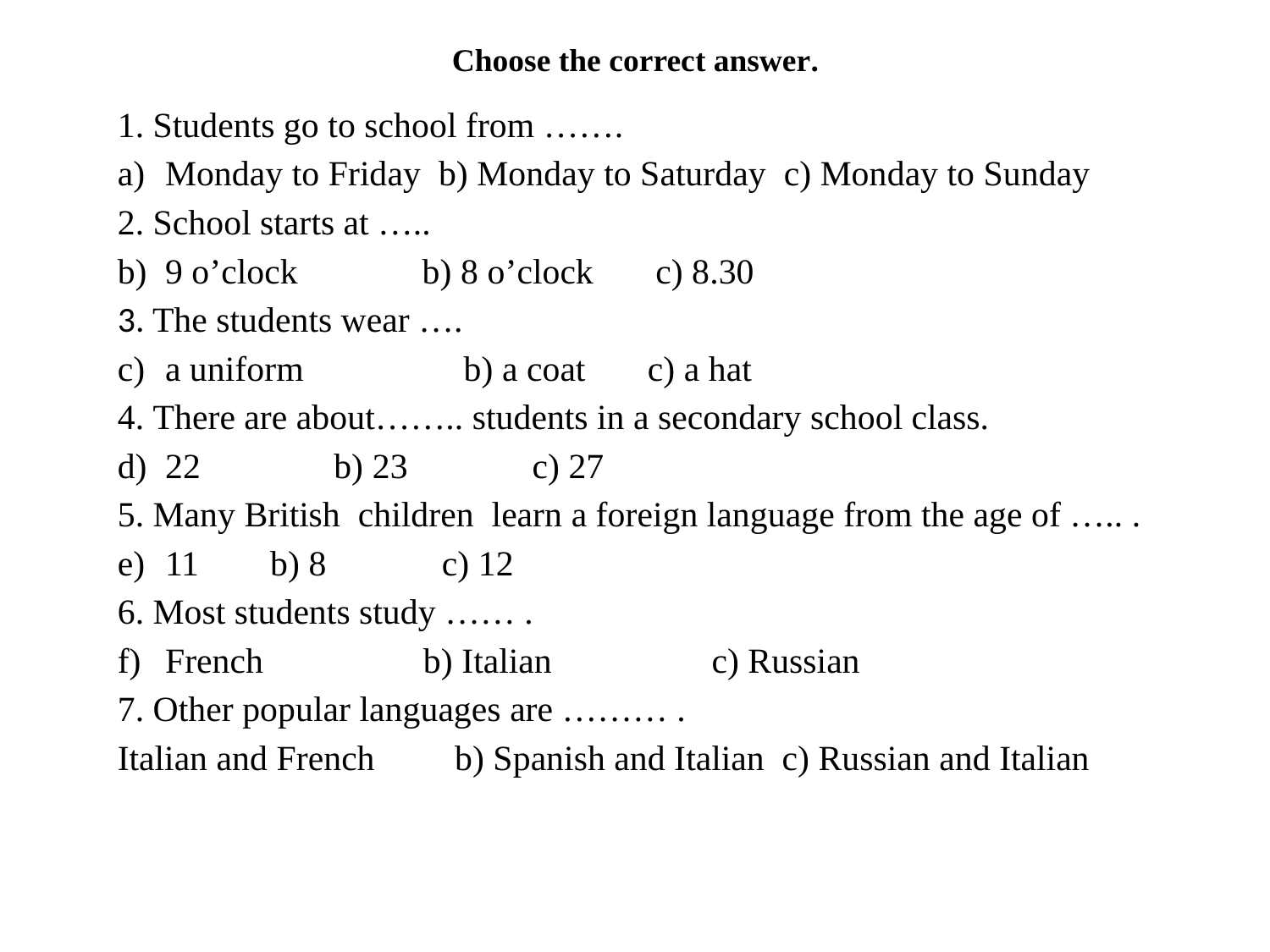

Choose the correct answer.
1. Students go to school from …….
Monday to Friday  b) Monday to Saturday  c) Monday to Sunday
2. School starts at …..
9 o’clock              b) 8 o’clock       c) 8.30
3. The students wear ….
a uniform                  b) a coat       c) a hat
4. There are about…….. students in a secondary school class.
22               b) 23              c) 27
5. Many British  children  learn a foreign language from the age of ….. .
11        b) 8             c) 12
6. Most students study …… .
French                  b) Italian                  c) Russian
7. Other popular languages are ……… .
Italian and French         b) Spanish and Italian  c) Russian and Italian